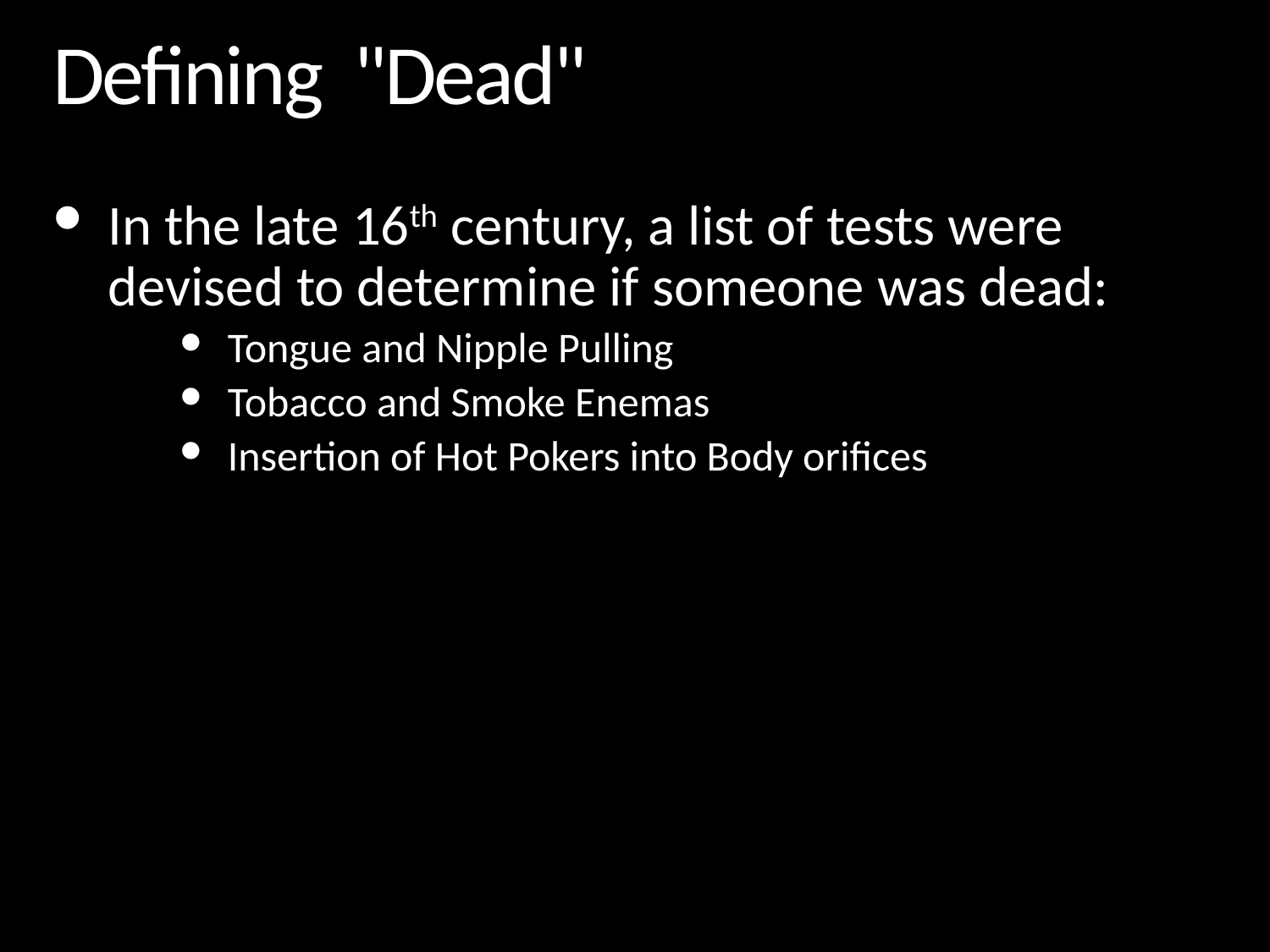

# Defining  "Dead"
In the late 16th century, a list of tests were devised to determine if someone was dead:
Tongue and Nipple Pulling
Tobacco and Smoke Enemas
Insertion of Hot Pokers into Body orifices